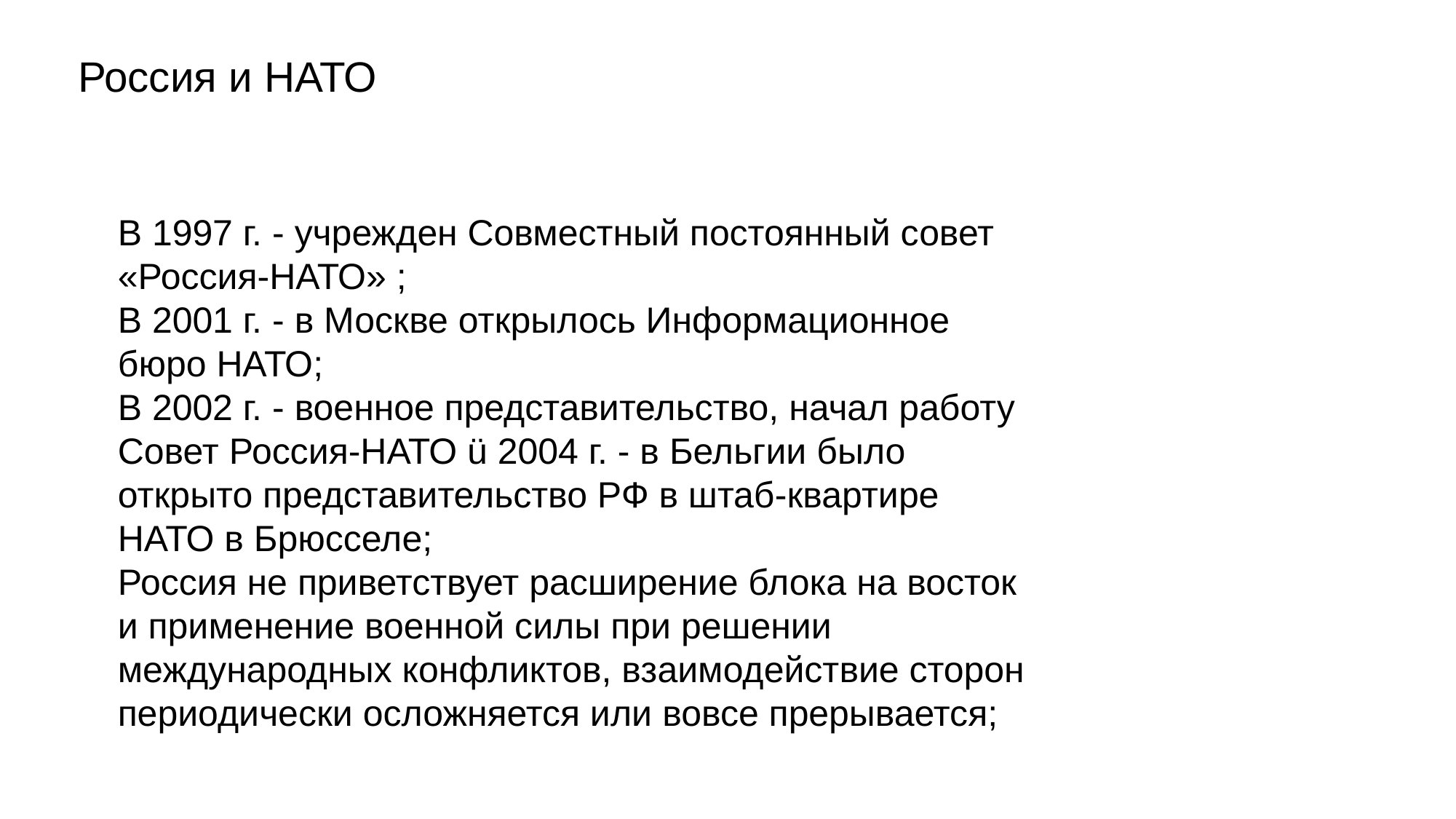

В 1997 г. - учрежден Совместный постоянный совет «Россия-НАТО» ;
В 2001 г. - в Москве открылось Информационное бюро НАТО;
В 2002 г. - военное представительство, начал работу Совет Россия-НАТО ü 2004 г. - в Бельгии было открыто представительство РФ в штаб-квартире НАТО в Брюсселе;
Россия не приветствует расширение блока на восток и применение военной силы при решении международных конфликтов, взаимодействие сторон периодически осложняется или вовсе прерывается;
# Россия и НАТО